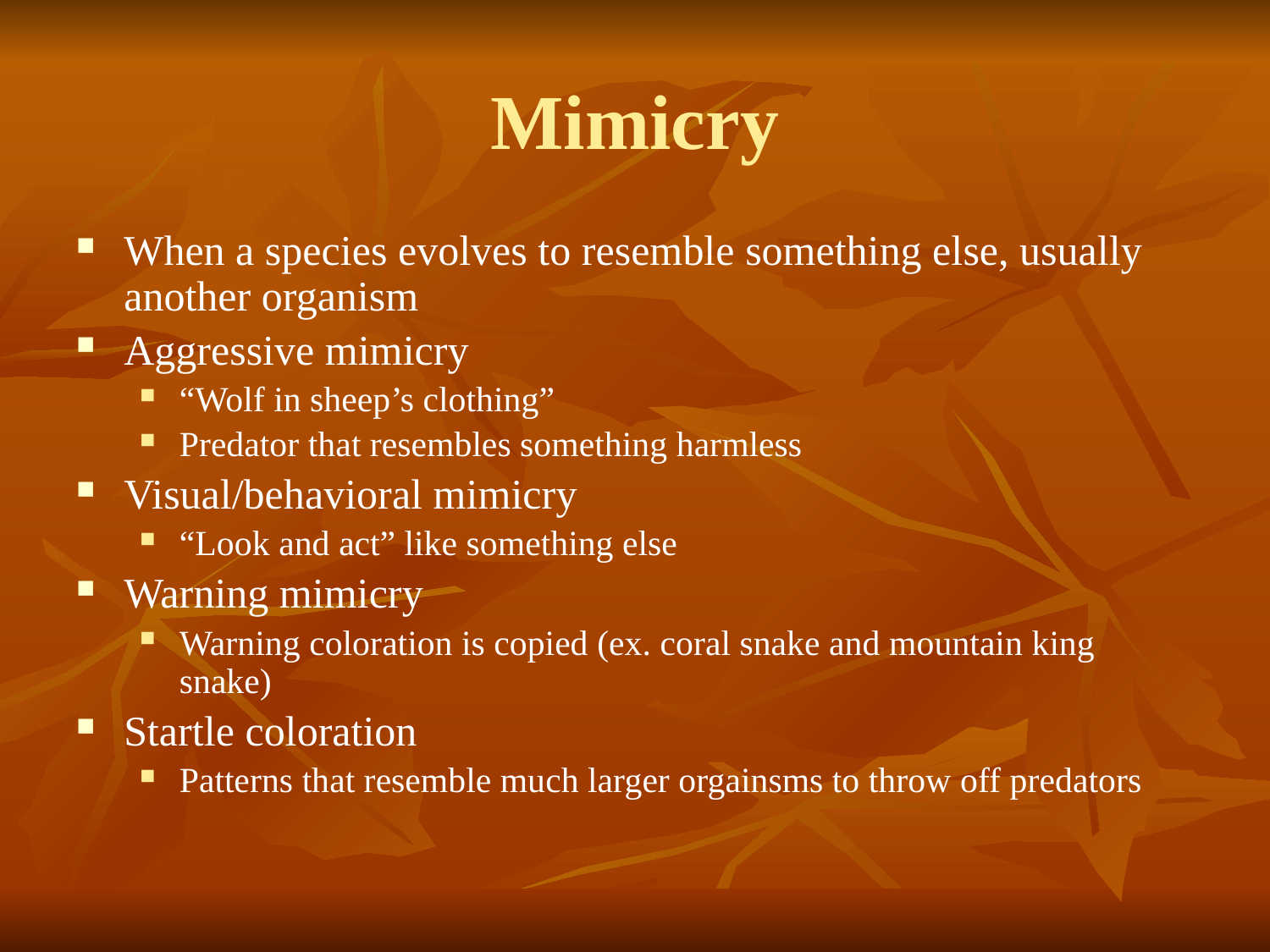

# Mimicry
When a species evolves to resemble something else, usually another organism
Aggressive mimicry
“Wolf in sheep’s clothing”
Predator that resembles something harmless
Visual/behavioral mimicry
“Look and act” like something else
Warning mimicry
Warning coloration is copied (ex. coral snake and mountain king snake)
Startle coloration
Patterns that resemble much larger orgainsms to throw off predators